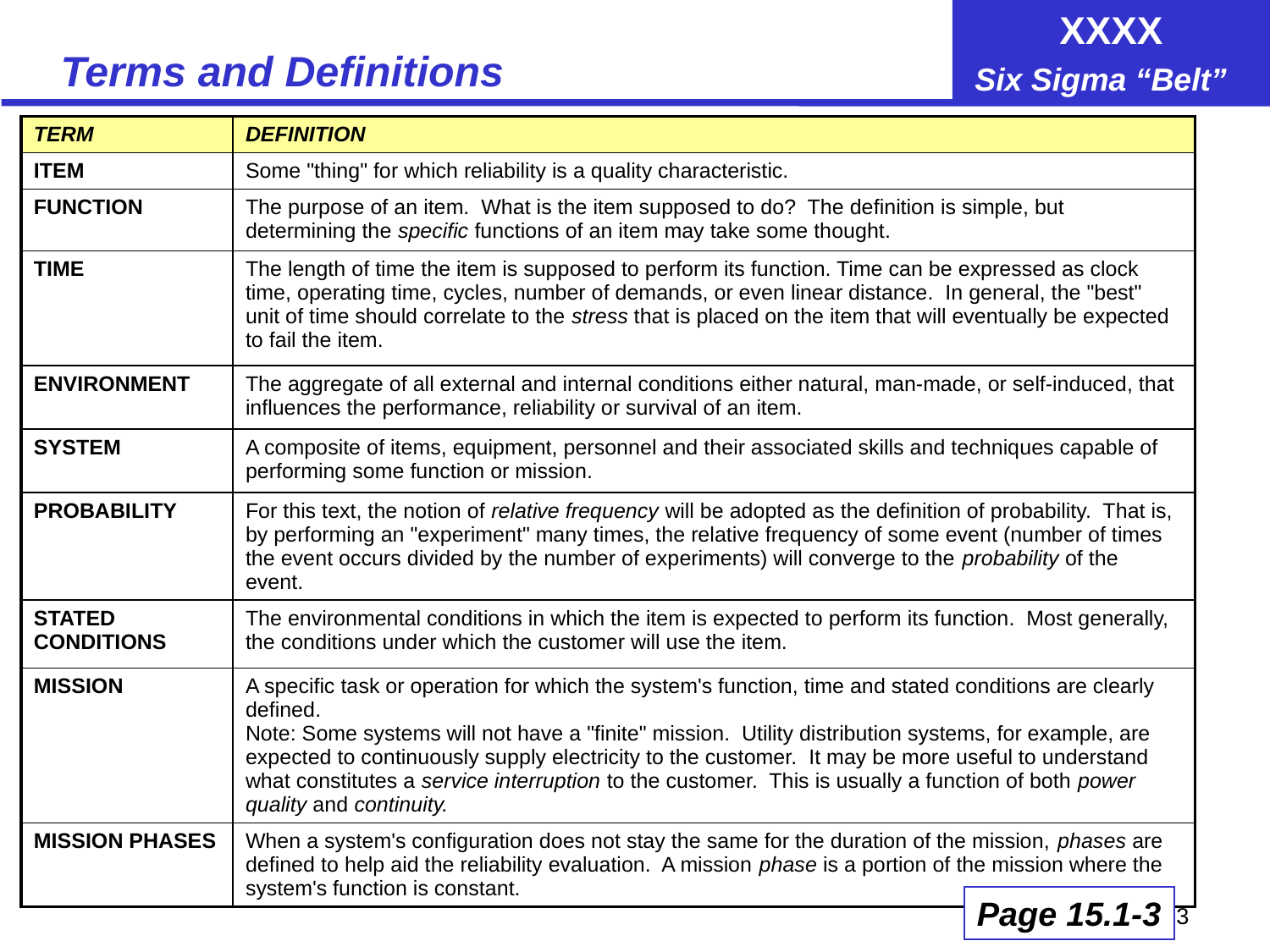

# Terms and Definitions
| TERM | DEFINITION |
| --- | --- |
| ITEM | Some "thing" for which reliability is a quality characteristic. |
| FUNCTION | The purpose of an item. What is the item supposed to do? The definition is simple, but determining the specific functions of an item may take some thought. |
| TIME | The length of time the item is supposed to perform its function. Time can be expressed as clock time, operating time, cycles, number of demands, or even linear distance. In general, the "best" unit of time should correlate to the stress that is placed on the item that will eventually be expected to fail the item. |
| ENVIRONMENT | The aggregate of all external and internal conditions either natural, man-made, or self-induced, that influences the performance, reliability or survival of an item. |
| SYSTEM | A composite of items, equipment, personnel and their associated skills and techniques capable of performing some function or mission. |
| PROBABILITY | For this text, the notion of relative frequency will be adopted as the definition of probability. That is, by performing an "experiment" many times, the relative frequency of some event (number of times the event occurs divided by the number of experiments) will converge to the probability of the event. |
| STATED CONDITIONS | The environmental conditions in which the item is expected to perform its function. Most generally, the conditions under which the customer will use the item. |
| MISSION | A specific task or operation for which the system's function, time and stated conditions are clearly defined. Note: Some systems will not have a "finite" mission. Utility distribution systems, for example, are expected to continuously supply electricity to the customer. It may be more useful to understand what constitutes a service interruption to the customer. This is usually a function of both power quality and continuity. |
| MISSION PHASES | When a system's configuration does not stay the same for the duration of the mission, phases are defined to help aid the reliability evaluation. A mission phase is a portion of the mission where the system's function is constant. |
Page 15.1-3